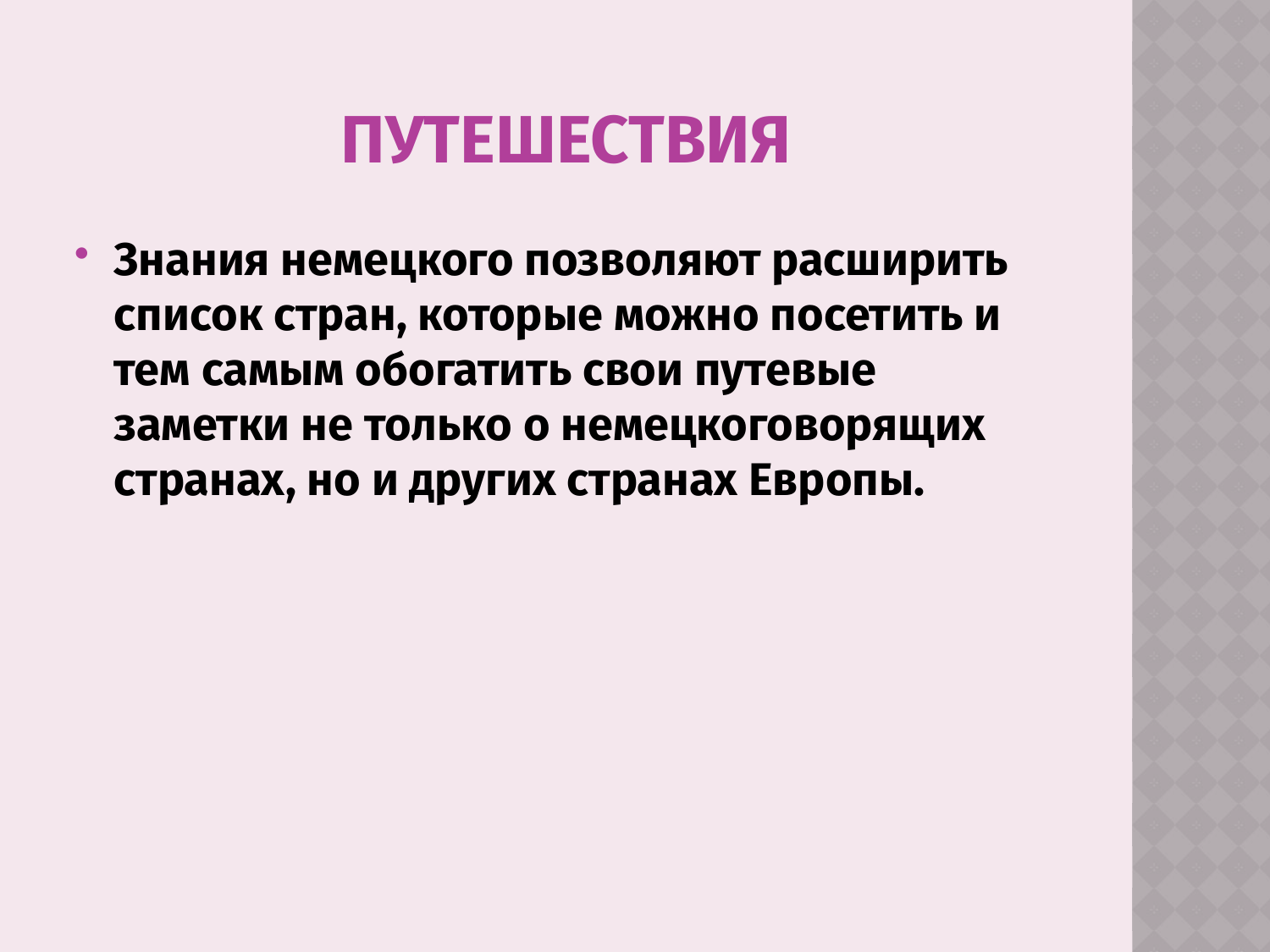

# Путешествия
Знания немецкого позволяют расширить список стран, которые можно посетить и тем самым обогатить свои путевые заметки не только о немецкоговорящих странах, но и других странах Европы.